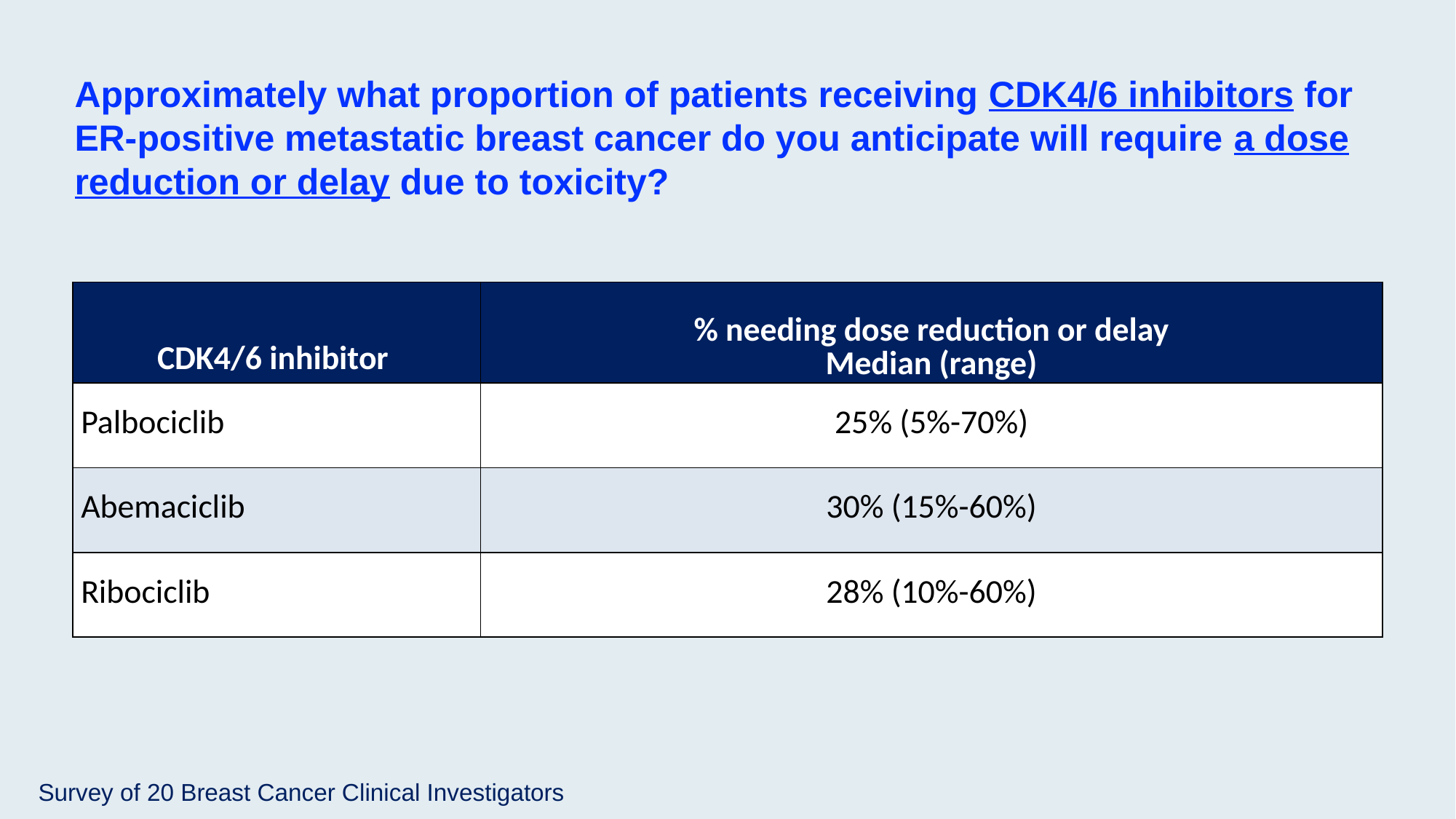

Approximately what proportion of patients receiving CDK4/6 inhibitors for ER-positive metastatic breast cancer do you anticipate will require a dose reduction or delay due to toxicity?
| CDK4/6 inhibitor | % needing dose reduction or delay Median (range) |
| --- | --- |
| Palbociclib | 25% (5%-70%) |
| Abemaciclib | 30% (15%-60%) |
| Ribociclib | 28% (10%-60%) |